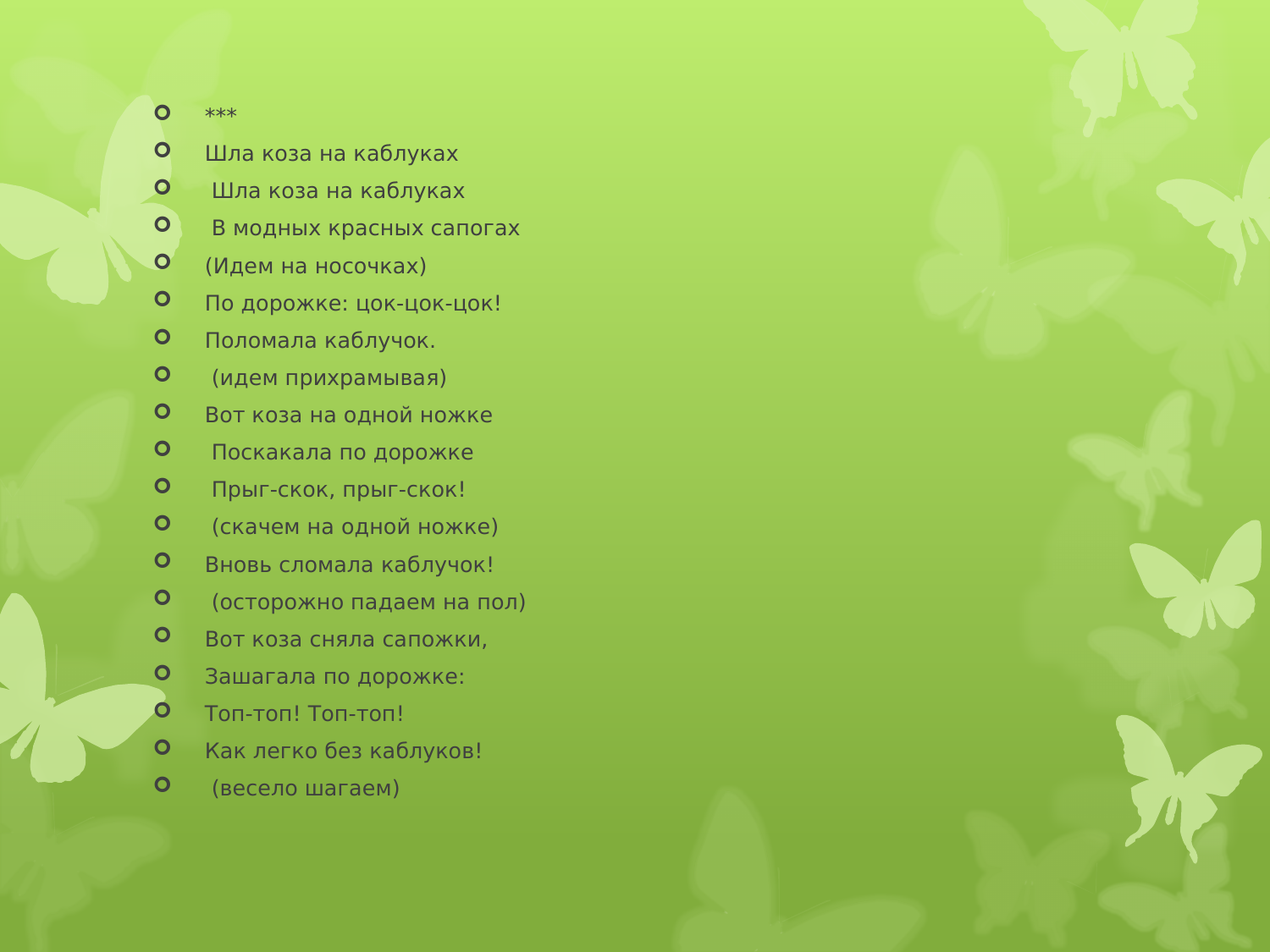

***
Шла коза на каблуках
 Шла коза на каблуках
 В модных красных сапогах
(Идем на носочках)
По дорожке: цок-цок-цок!
Поломала каблучок.
 (идем прихрамывая)
Вот коза на одной ножке
 Поскакала по дорожке
 Прыг-скок, прыг-скок!
 (скачем на одной ножке)
Вновь сломала каблучок!
 (осторожно падаем на пол)
Вот коза сняла сапожки,
Зашагала по дорожке:
Топ-топ! Топ-топ!
Как легко без каблуков!
 (весело шагаем)